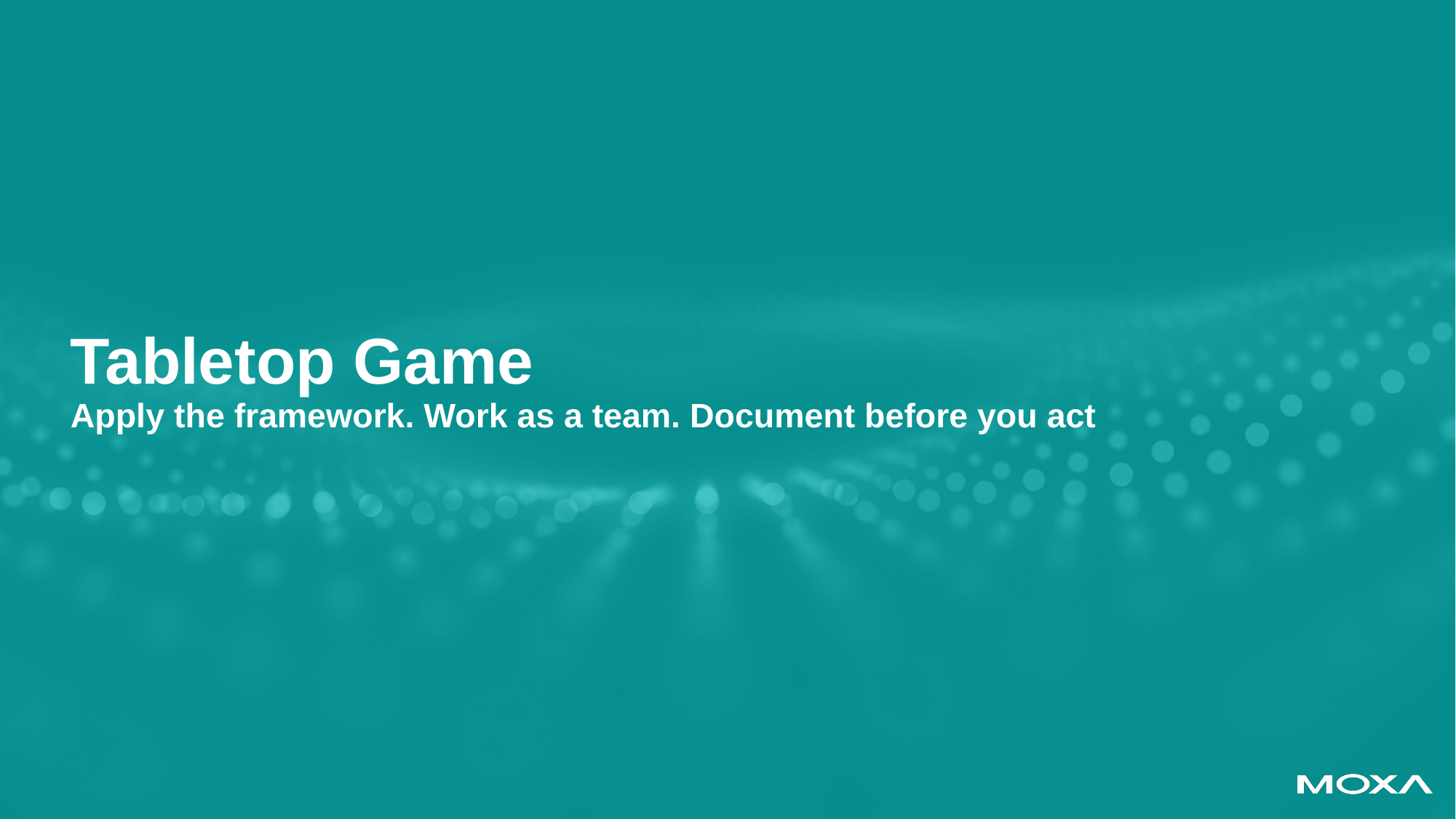

# Tabletop Game Apply the framework. Work as a team. Document before you act